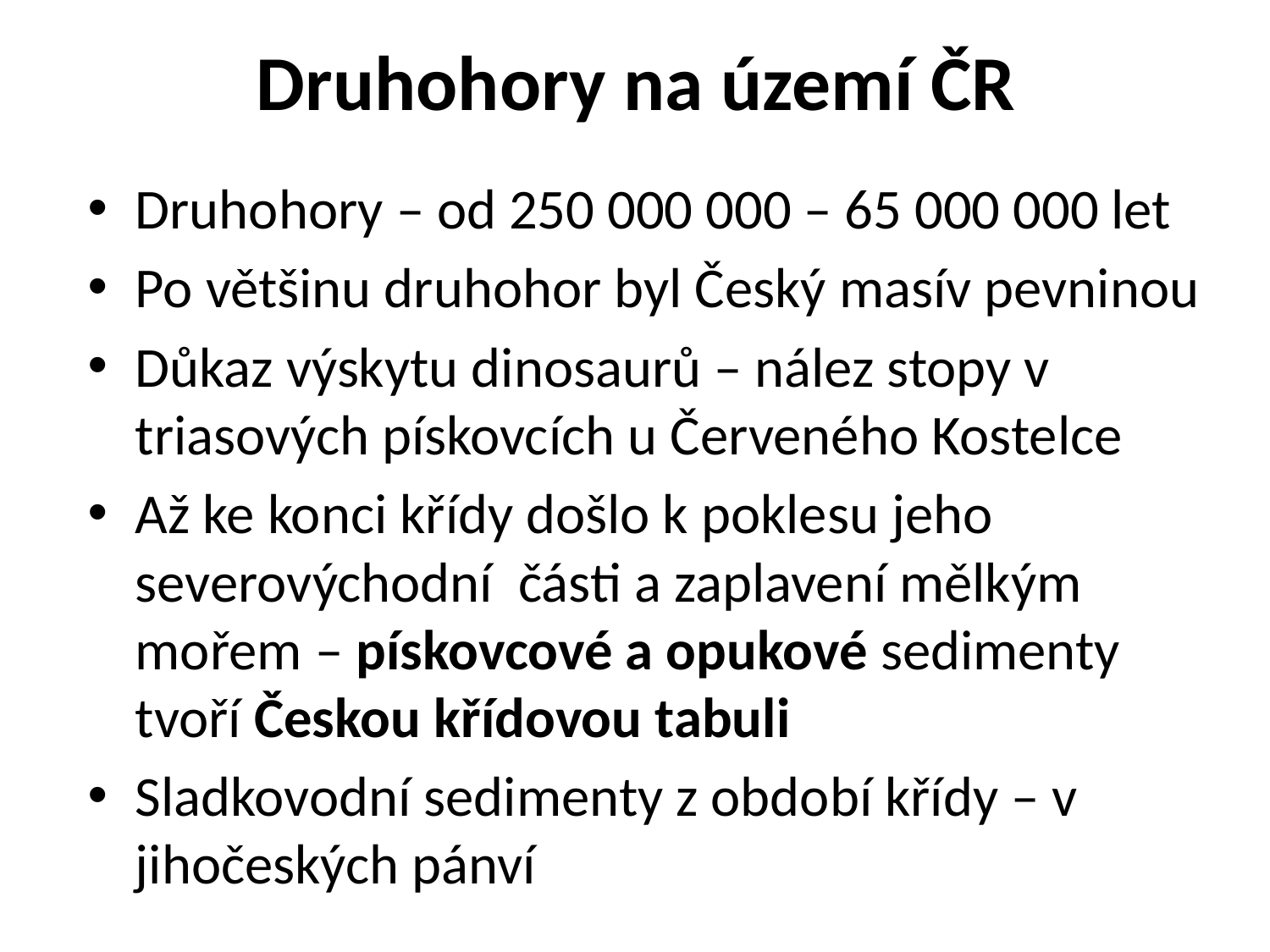

# Druhohory na území ČR
Druhohory – od 250 000 000 – 65 000 000 let
Po většinu druhohor byl Český masív pevninou
Důkaz výskytu dinosaurů – nález stopy v triasových pískovcích u Červeného Kostelce
Až ke konci křídy došlo k poklesu jeho severovýchodní  části a zaplavení mělkým mořem – pískovcové a opukové sedimenty tvoří Českou křídovou tabuli
Sladkovodní sedimenty z období křídy – v jihočeských pánví